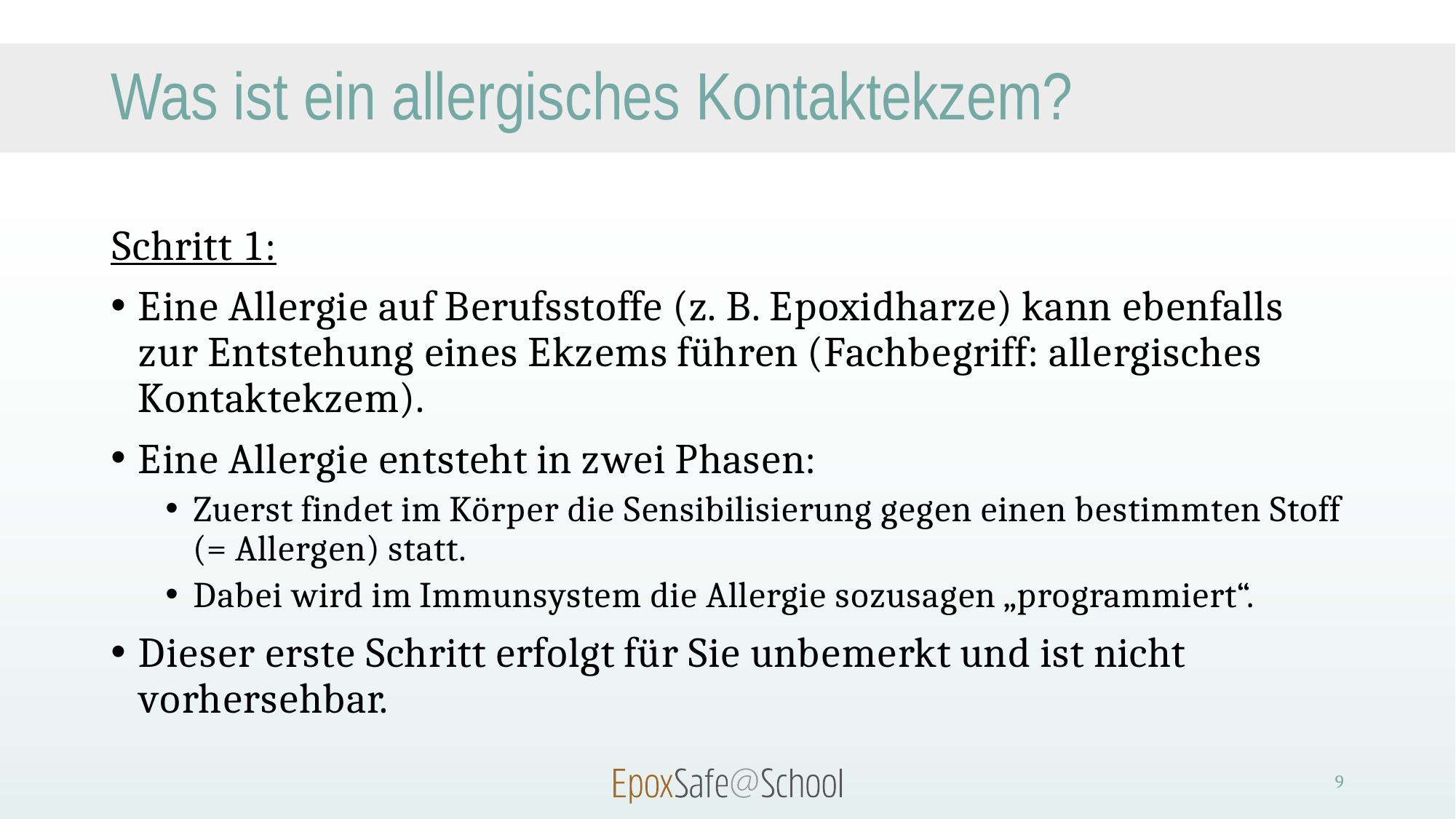

# Was ist ein allergisches Kontaktekzem?
Schritt 1:
Eine Allergie auf Berufsstoffe (z. B. Epoxidharze) kann ebenfalls zur Entstehung eines Ekzems führen (Fachbegriff: allergisches Kontaktekzem).
Eine Allergie entsteht in zwei Phasen:
Zuerst findet im Körper die Sensibilisierung gegen einen bestimmten Stoff (= Allergen) statt.
Dabei wird im Immunsystem die Allergie sozusagen „programmiert“.
Dieser erste Schritt erfolgt für Sie unbemerkt und ist nicht vorhersehbar.

9